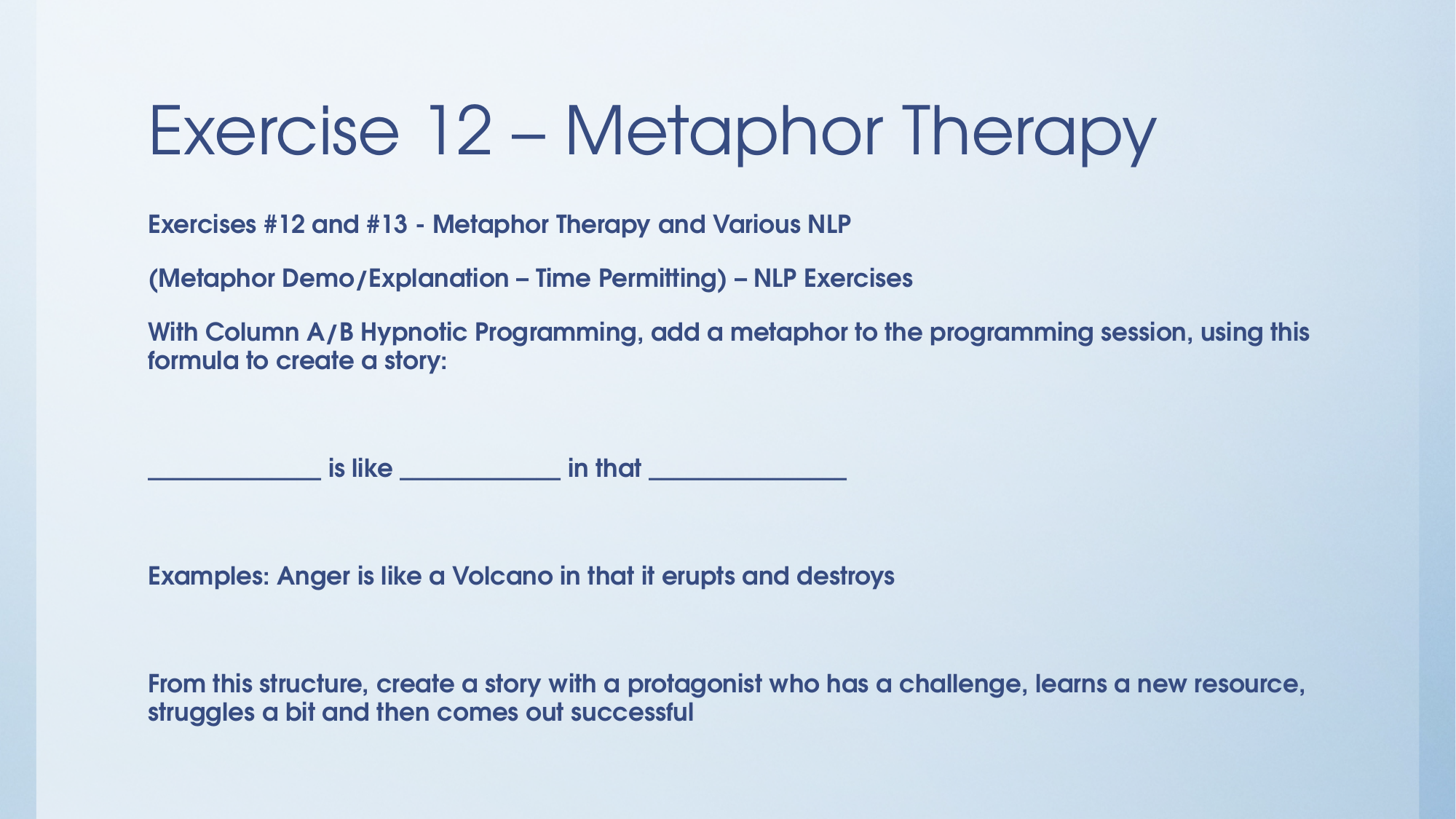

# Exercise 12 – Metaphor Therapy
Exercises #12 and #13 - Metaphor Therapy and Various NLP
(Metaphor Demo/Explanation – Time Permitting) – NLP Exercises
With Column A/B Hypnotic Programming, add a metaphor to the programming session, using this formula to create a story:

______________ is like _____________ in that ________________

Examples: Anger is like a Volcano in that it erupts and destroys

From this structure, create a story with a protagonist who has a challenge, learns a new resource, struggles a bit and then comes out successful